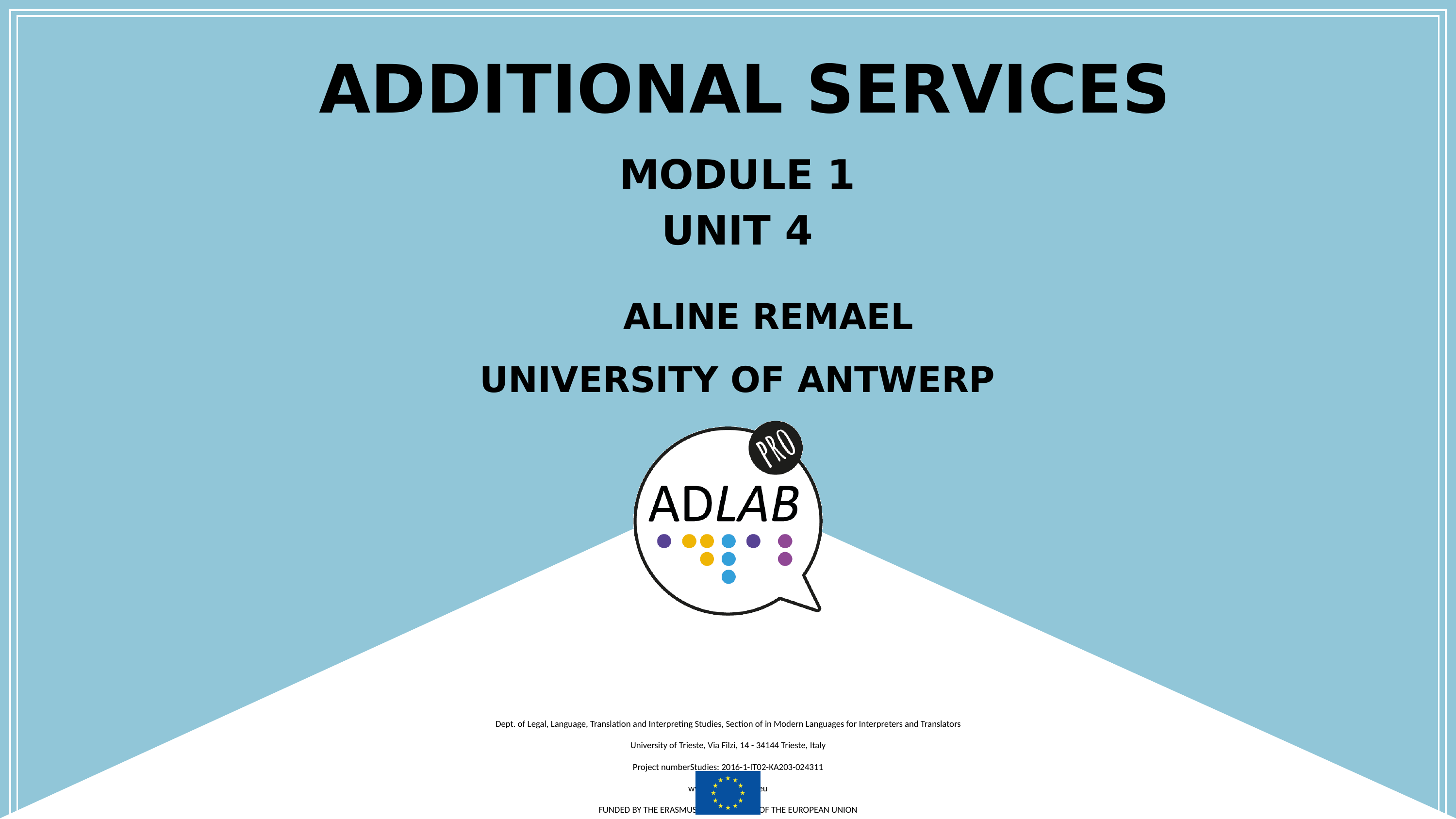

# ADDITIONAL SERVICES
MODULE 1
UNIT 4
ALINE REMAEL
UNIVERSITY OF ANTWERP